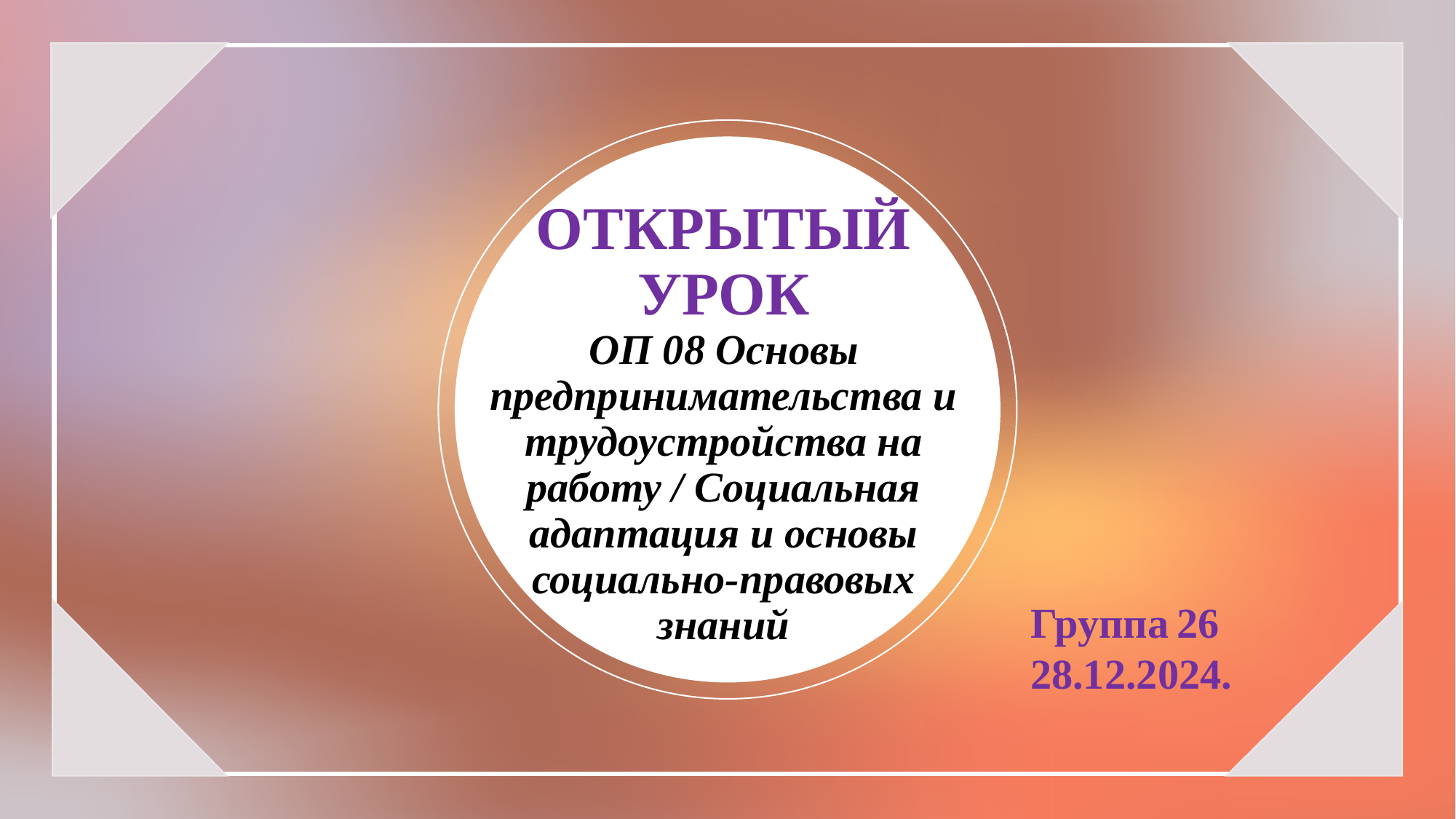

# ОТКРЫТЫЙ УРОК ОП 08 Основы предпринимательства и трудоустройства на работу / Социальная адаптация и основы социально-правовых знаний
Группа 26
28.12.2024.